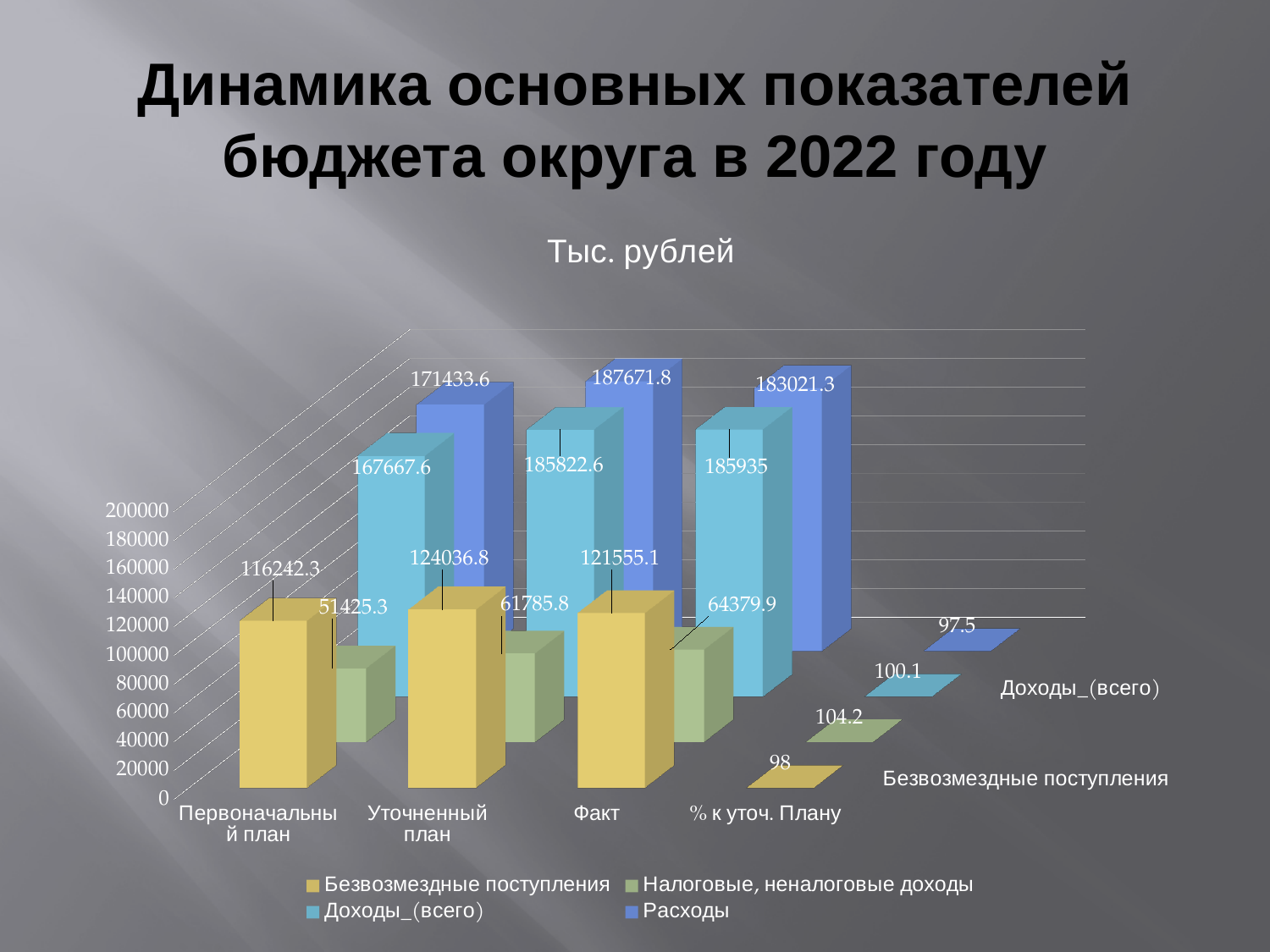

# Динамика основных показателей бюджета округа в 2022 году

[unsupported chart]